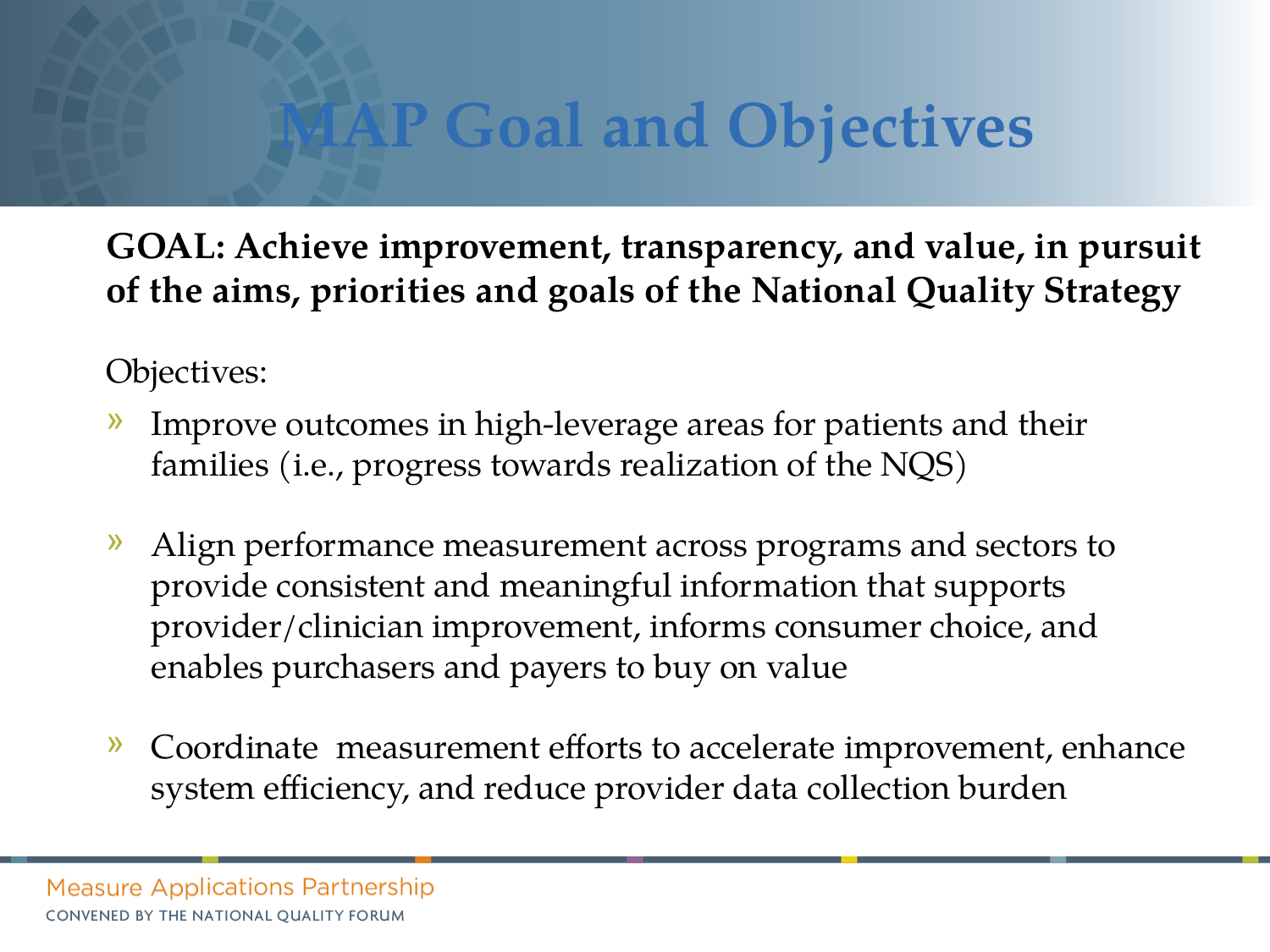

# MAP Goal and Objectives
GOAL: Achieve improvement, transparency, and value, in pursuit of the aims, priorities and goals of the National Quality Strategy
Objectives:
Improve outcomes in high-leverage areas for patients and their families (i.e., progress towards realization of the NQS)

Align performance measurement across programs and sectors to provide consistent and meaningful information that supports provider/clinician improvement, informs consumer choice, and enables purchasers and payers to buy on value

Coordinate  measurement efforts to accelerate improvement, enhance system efficiency, and reduce provider data collection burden